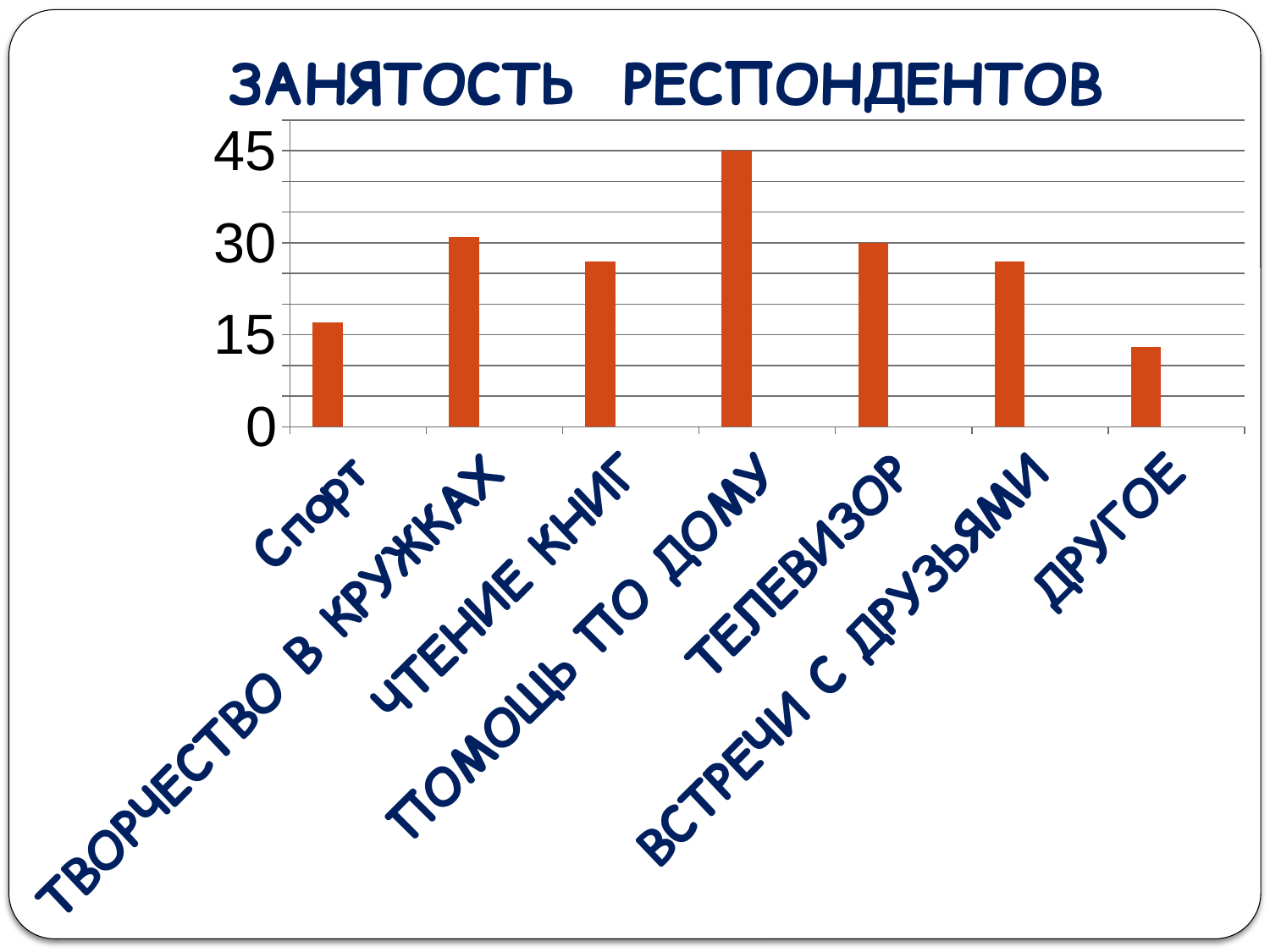

# ЗАНЯТОСТЬ  РЕСПОНДЕНТОВ

### Chart

| Category | Ряд 1 | Столбец1 | Столбец2 |
|---|---|---|---|
| Спорт | 17.0 | None | None |
| ТВОРЧЕСТВО В КРУЖКАХ | 31.0 | None | None |
| ЧТЕНИЕ КНИГ | 27.0 | None | None |
| ПОМОЩЬ ПО ДОМУ | 45.0 | None | None |
| ТЕЛЕВИЗОР | 30.0 | None | None |
| ВСТРЕЧИ С ДРУЗЬЯМИ | 27.0 | None | None |
| ДРУГОЕ | 13.0 | None | None |